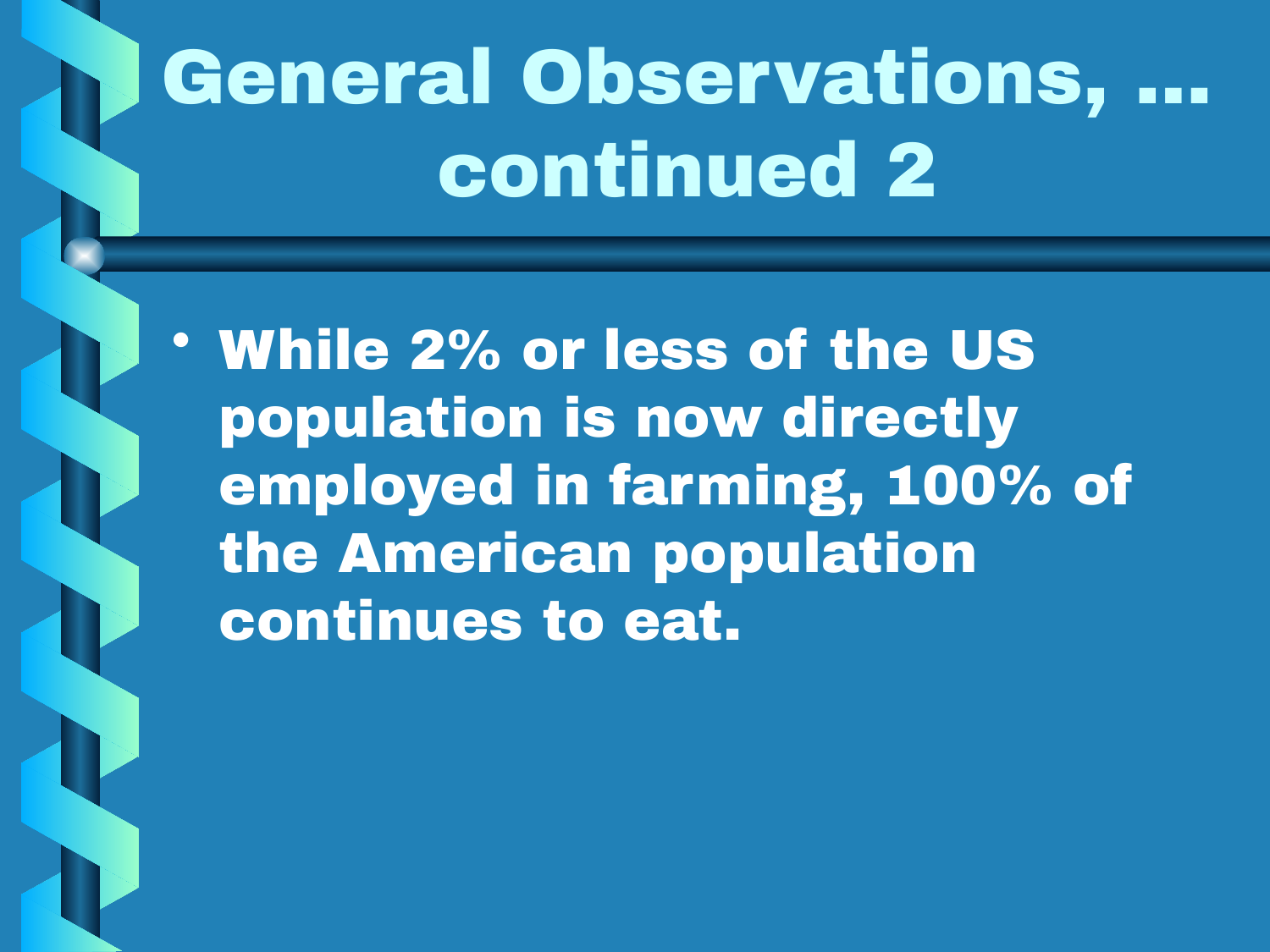

# General Observations, …continued 2
While 2% or less of the US population is now directly employed in farming, 100% of the American population continues to eat.